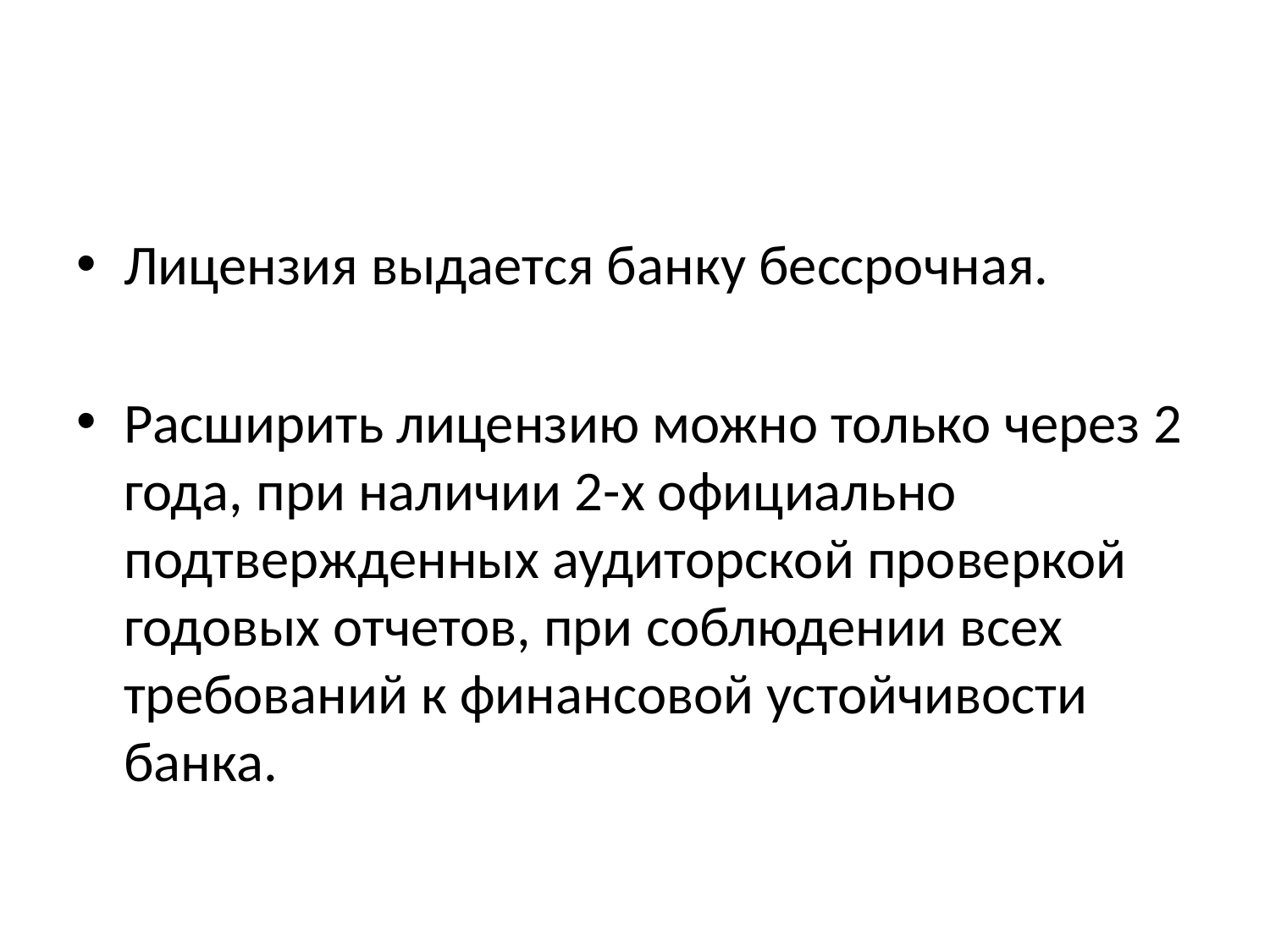

#
Лицензия выдается банку бессрочная.

Расширить лицензию можно только через 2 года, при наличии 2-х официально подтвержденных аудиторской проверкой годовых отчетов, при соблюдении всех требований к финансовой устойчивости банка.